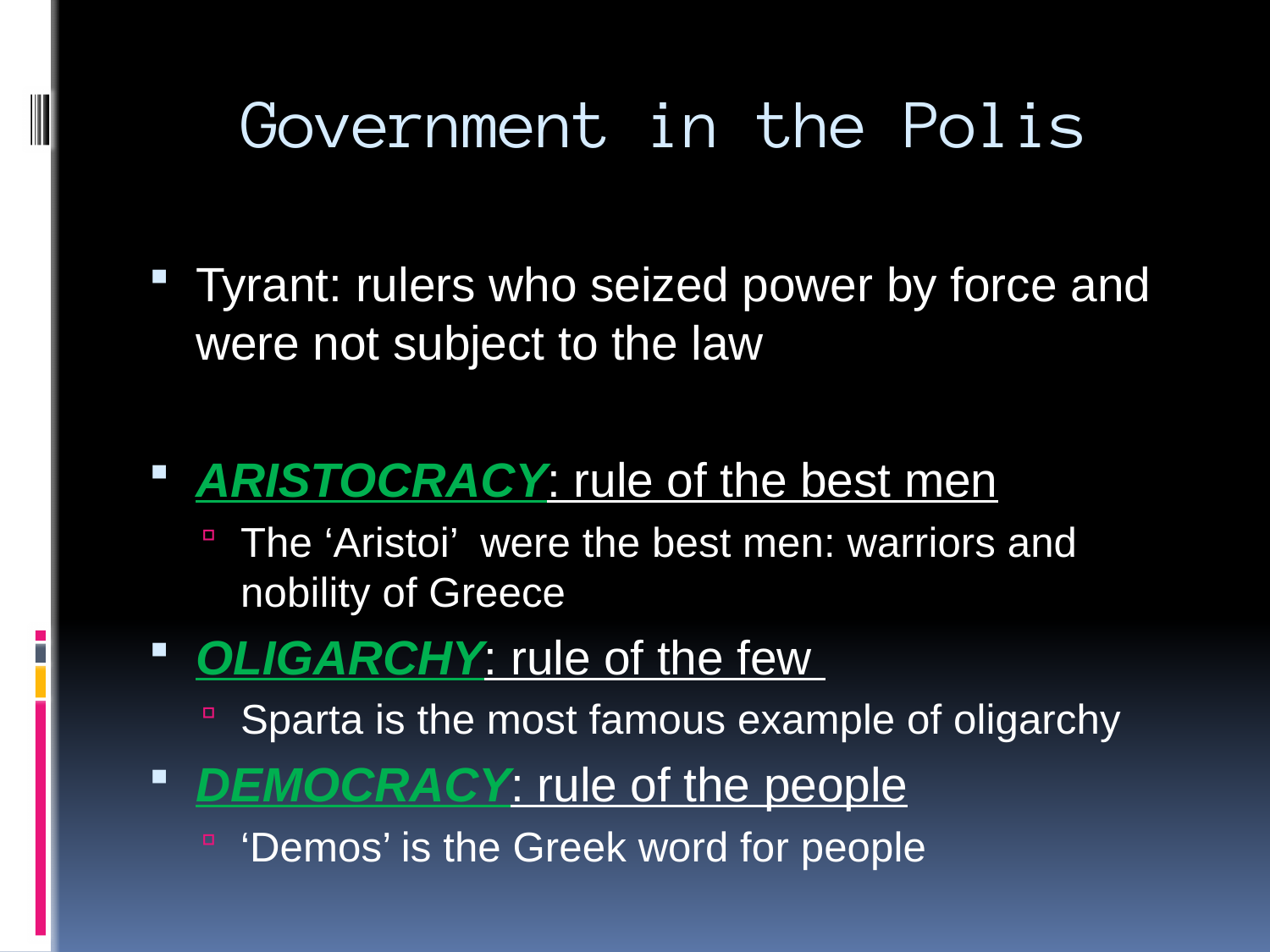

# Government in the Polis
Tyrant: rulers who seized power by force and were not subject to the law

ARISTOCRACY: rule of the best men
The ‘Aristoi’  were the best men: warriors and nobility of Greece
OLIGARCHY: rule of the few
Sparta is the most famous example of oligarchy
DEMOCRACY: rule of the people
‘Demos’ is the Greek word for people